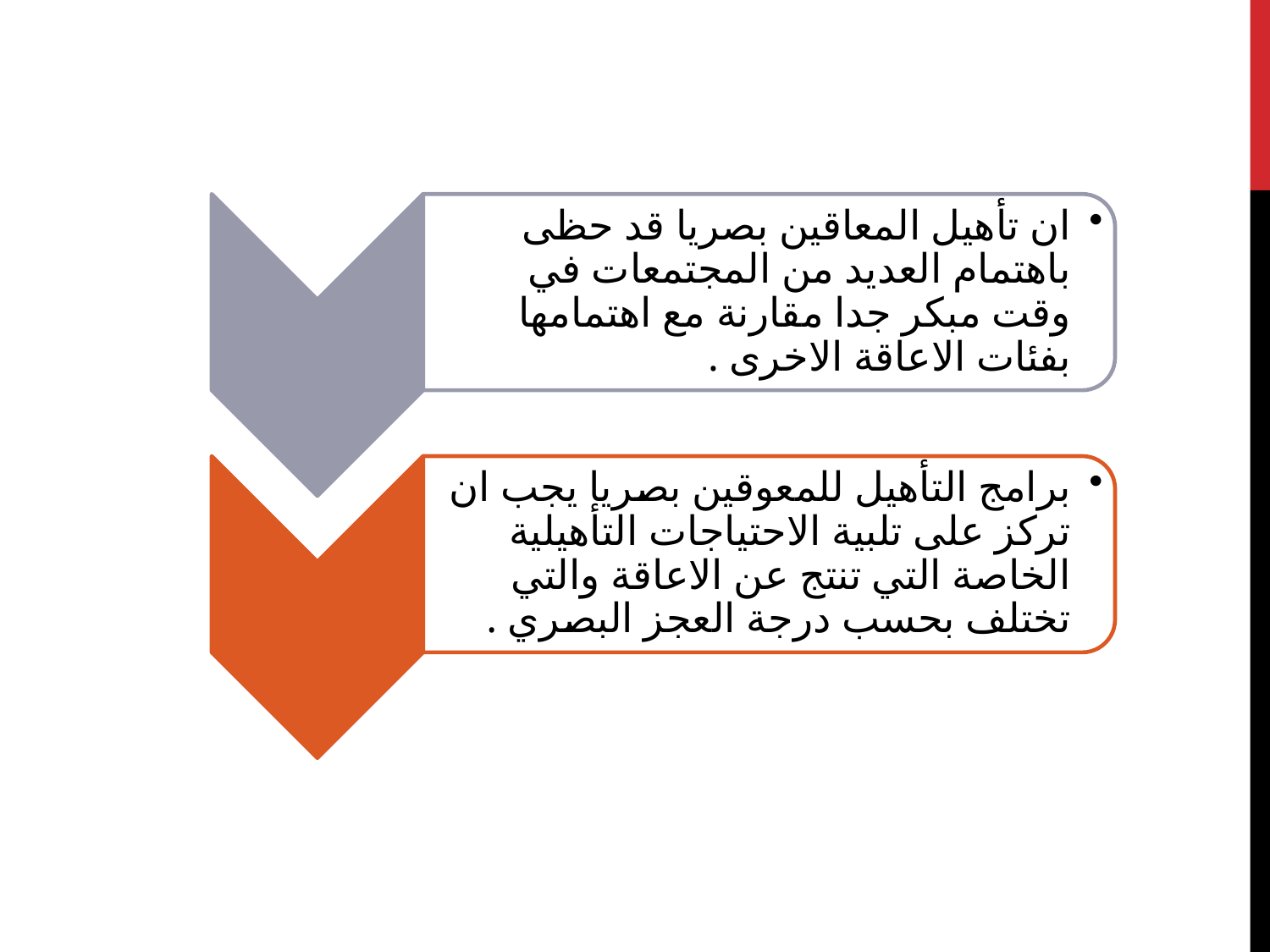

ان تأهيل المعاقين بصريا قد حظى باهتمام العديد من المجتمعات في وقت مبكر جدا مقارنة مع اهتمامها بفئات الاعاقة الاخرى .

برامج التأهيل للمعوقين بصريا يجب ان تركز على تلبية الاحتياجات التأهيلية الخاصة التي تنتج عن الاعاقة والتي تختلف بحسب درجة العجز البصري .